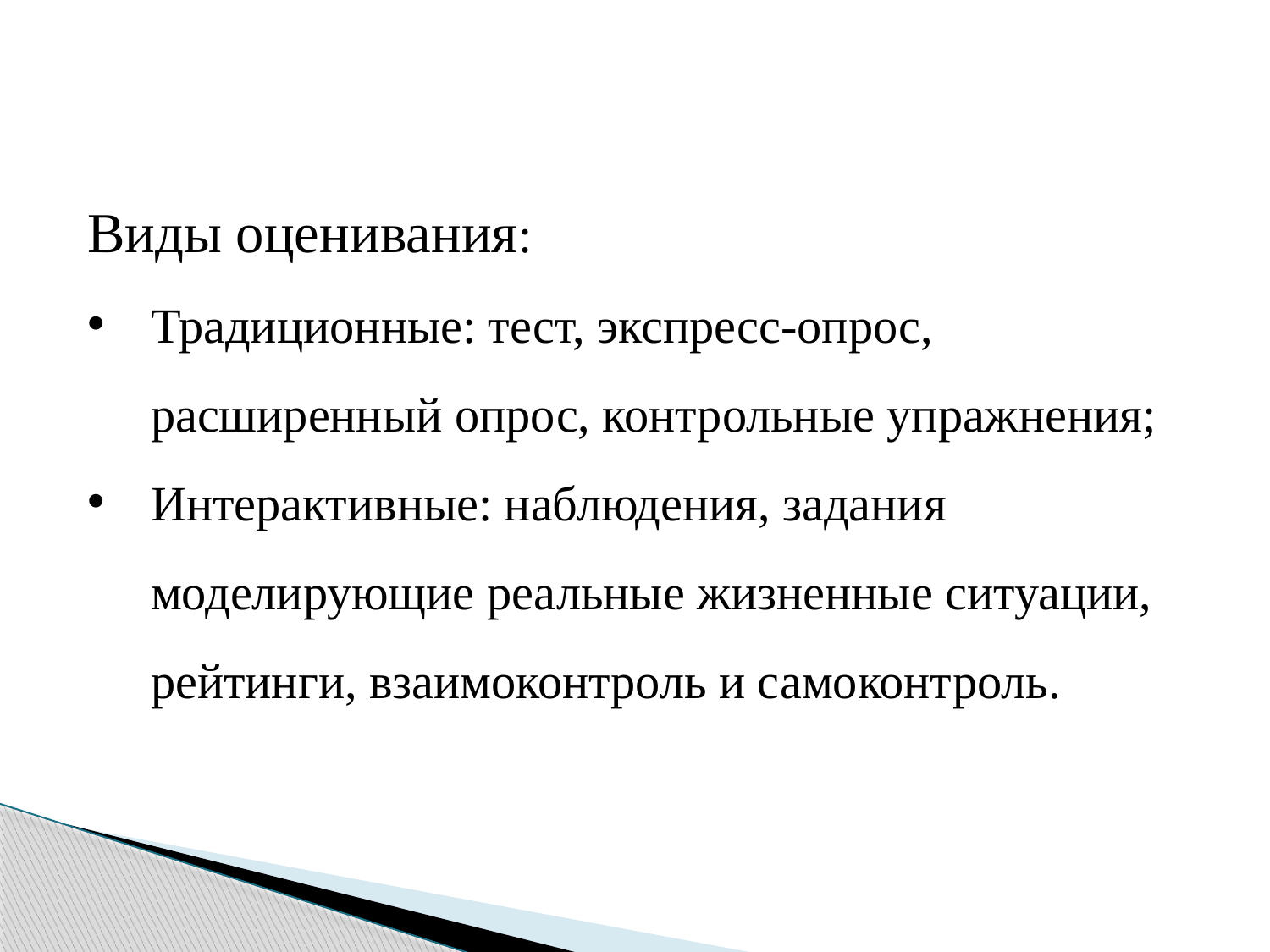

Виды оценивания:
Традиционные: тест, экспресс-опрос, расширенный опрос, контрольные упражнения;
Интерактивные: наблюдения, задания моделирующие реальные жизненные ситуации, рейтинги, взаимоконтроль и самоконтроль.